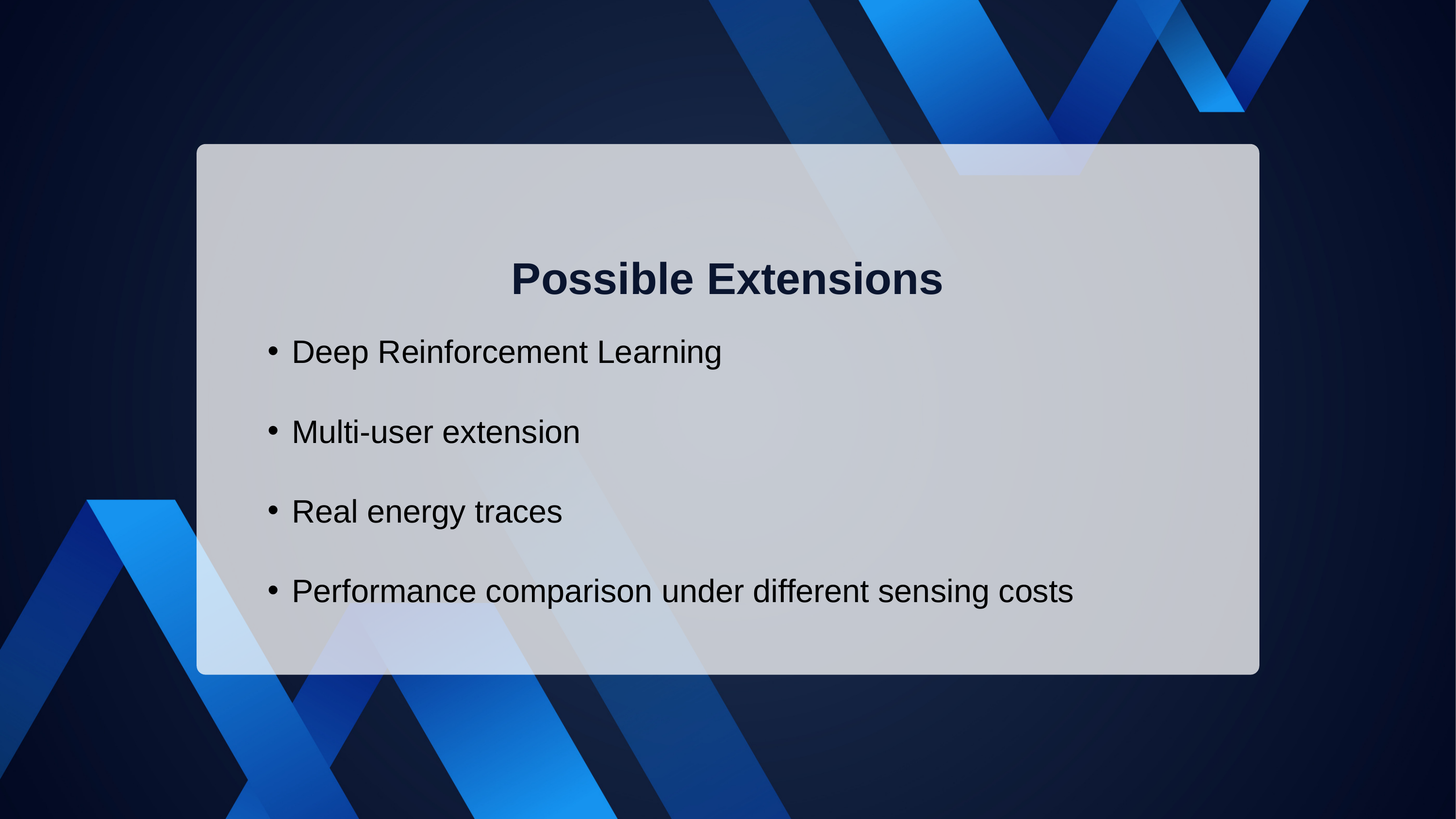

Possible Extensions
Deep Reinforcement Learning

Multi-user extension

Real energy traces

Performance comparison under different sensing costs